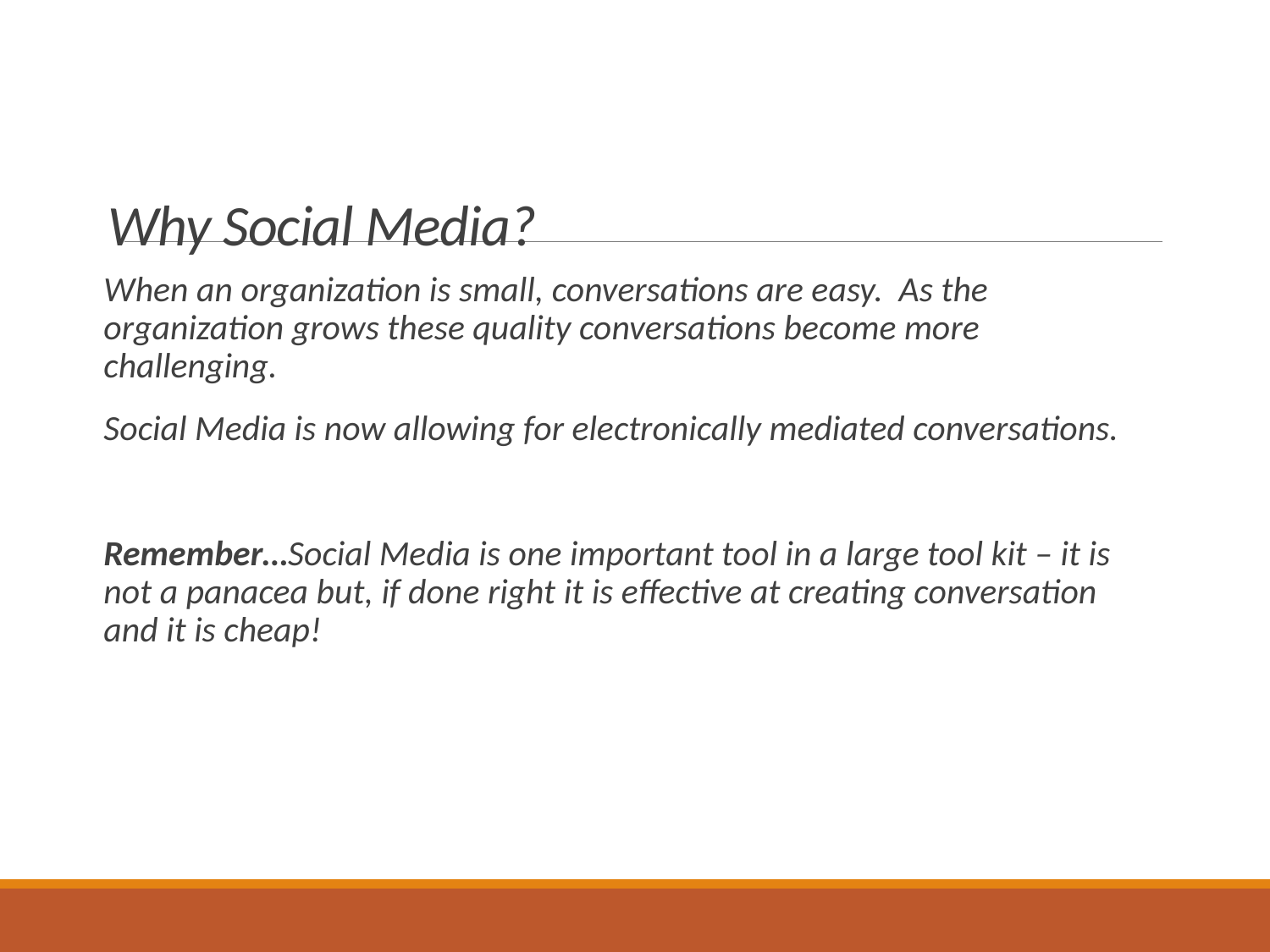

# Why Social Media?
When an organization is small, conversations are easy.  As the organization grows these quality conversations become more challenging.
Social Media is now allowing for electronically mediated conversations.

Remember…Social Media is one important tool in a large tool kit – it is not a panacea but, if done right it is effective at creating conversation and it is cheap!